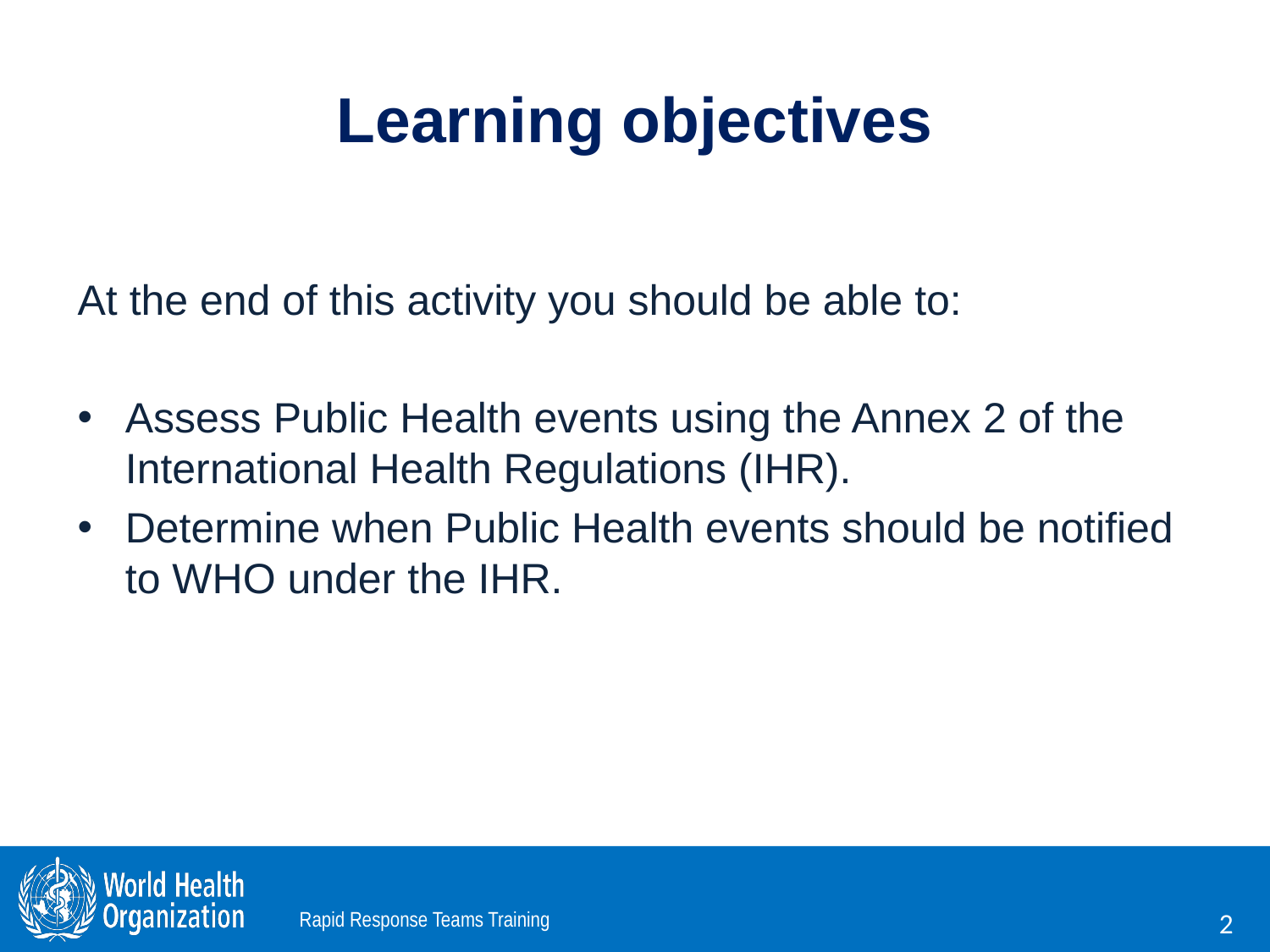

# Learning objectives
At the end of this activity you should be able to:

Assess Public Health events using the Annex 2 of the International Health Regulations (IHR).
Determine when Public Health events should be notified to WHO under the IHR.